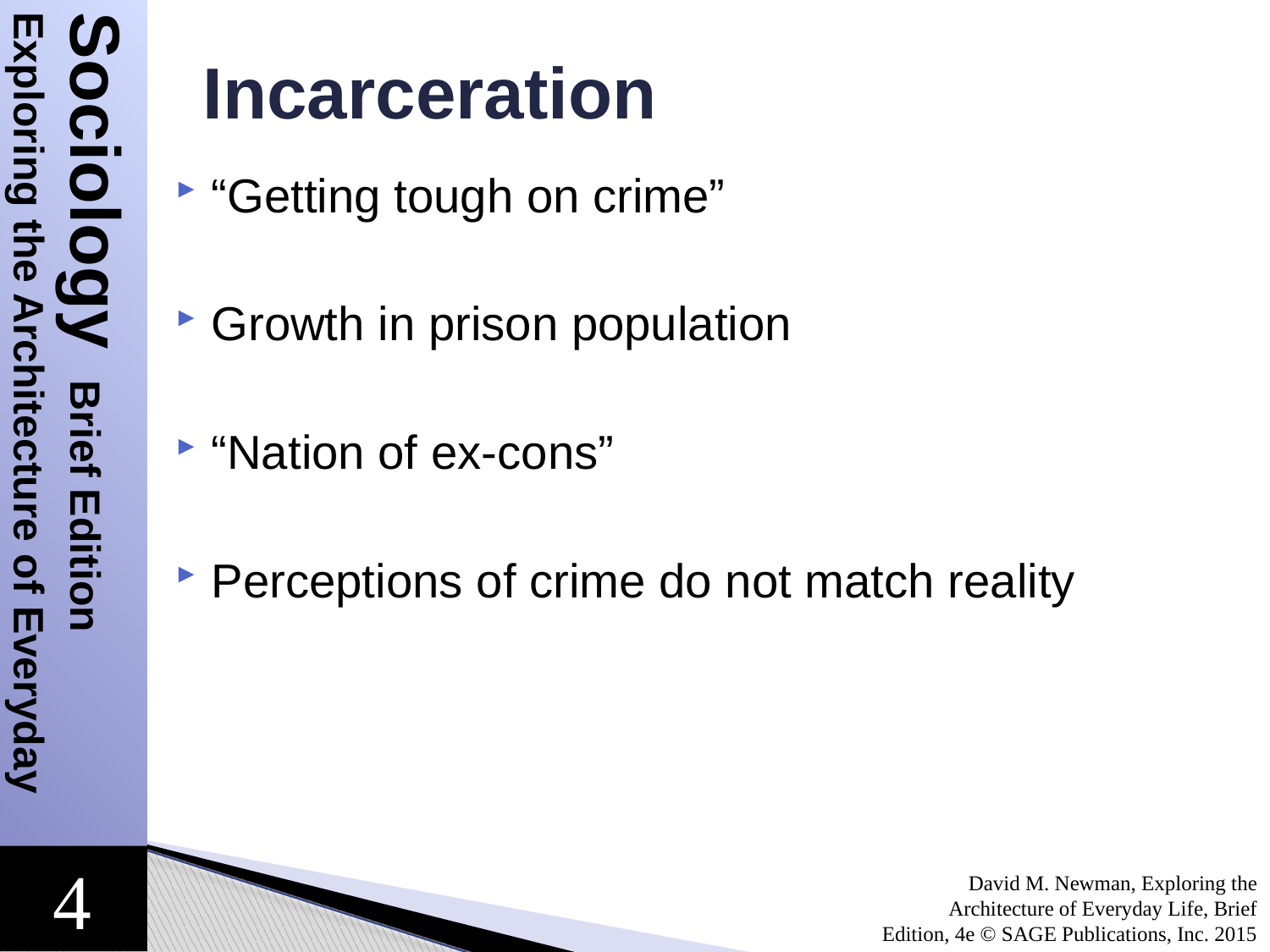

# Incarceration
“Getting tough on crime”

Growth in prison population

“Nation of ex-cons”

Perceptions of crime do not match reality

David M. Newman, Exploring the Architecture of Everyday Life, Brief Edition, 4e © SAGE Publications, Inc. 2015